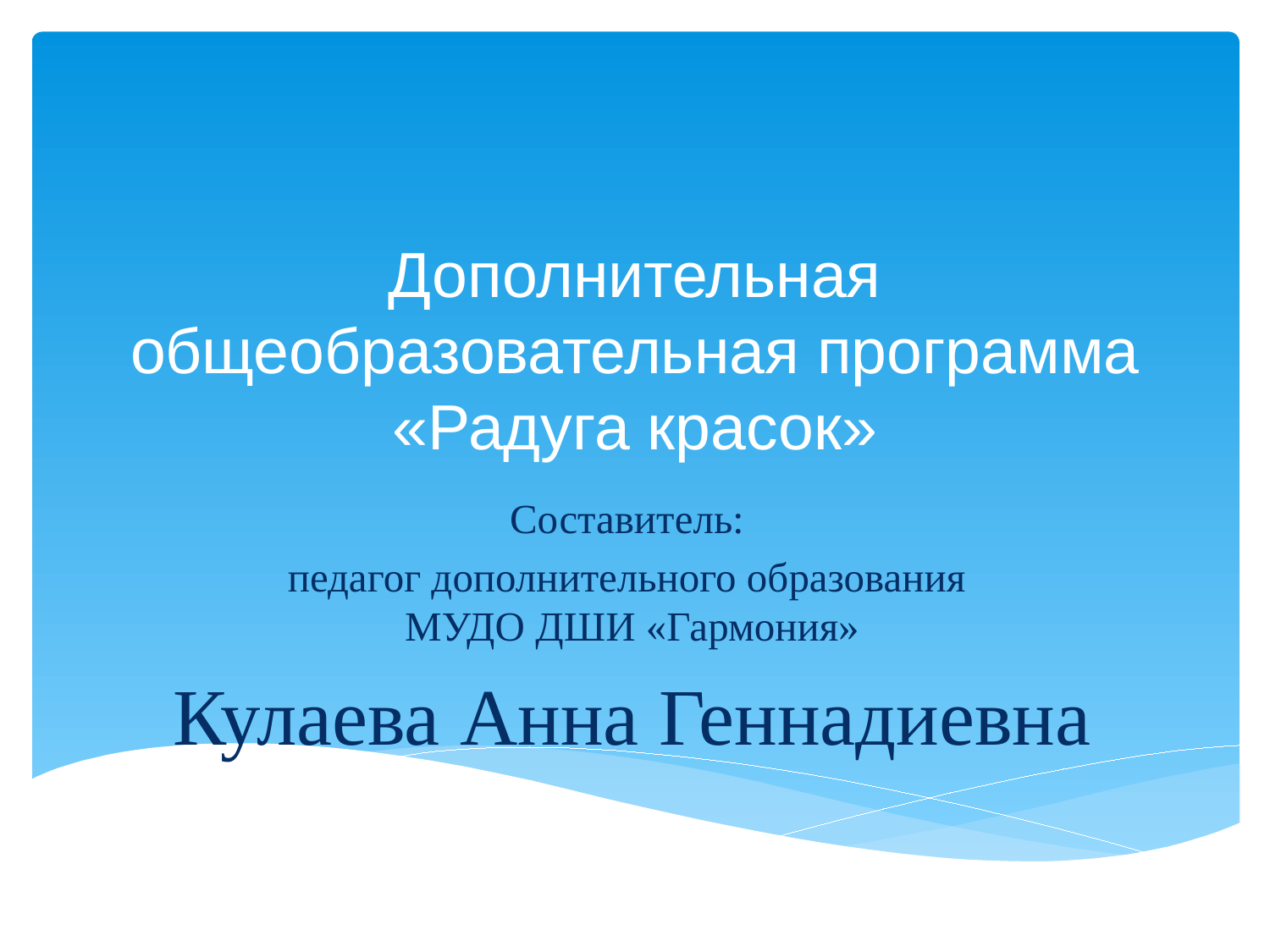

# Дополнительная общеобразовательная программа «Радуга красок»
Составитель:
педагог дополнительного образования
МУДО ДШИ «Гармония»
Кулаева Анна Геннадиевна